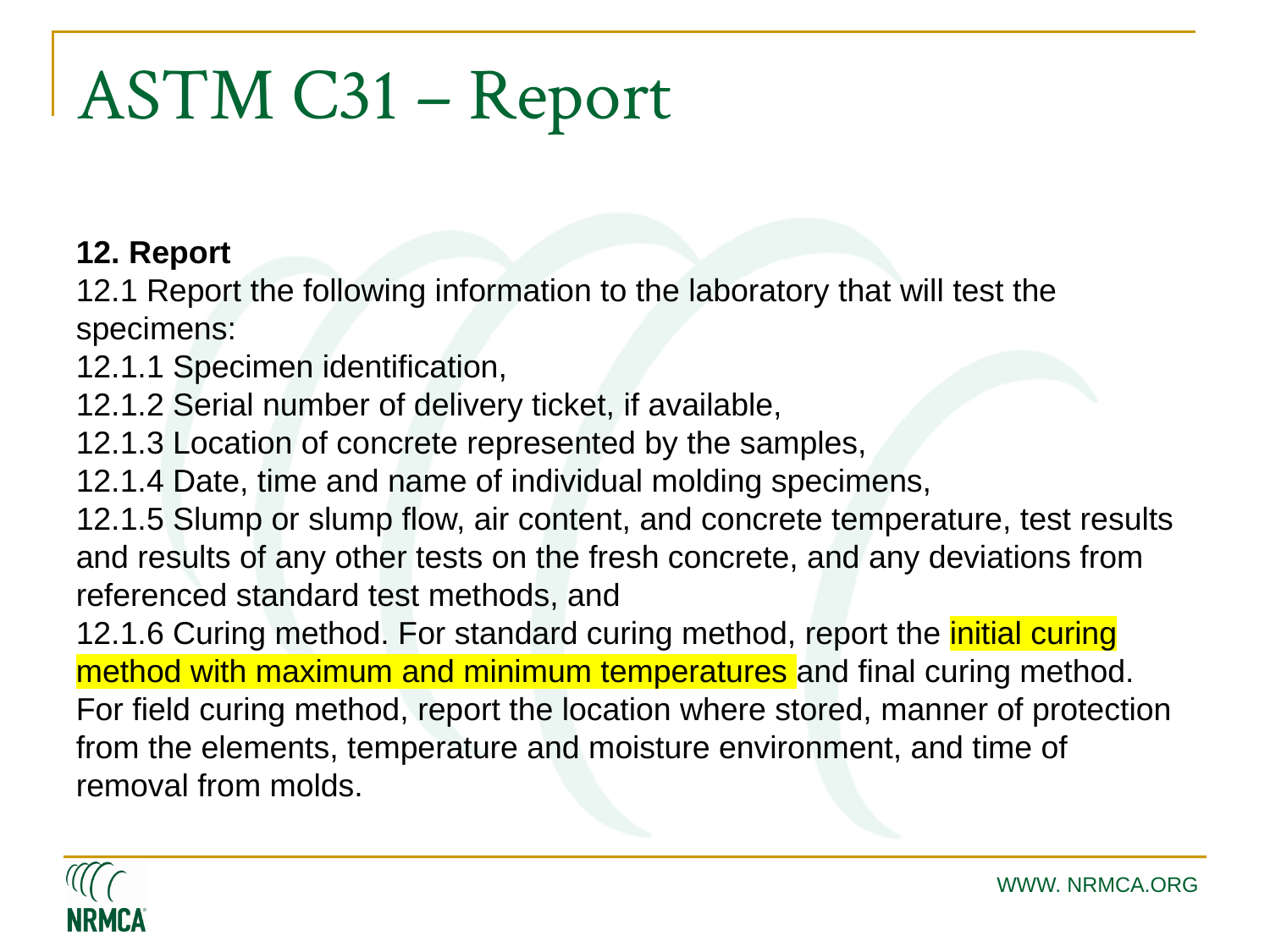

# ASTM C31 – Report

12. Report
12.1 Report the following information to the laboratory that will test the specimens:
12.1.1 Specimen identification,
12.1.2 Serial number of delivery ticket, if available,
12.1.3 Location of concrete represented by the samples,
12.1.4 Date, time and name of individual molding specimens,
12.1.5 Slump or slump flow, air content, and concrete temperature, test results and results of any other tests on the fresh concrete, and any deviations from referenced standard test methods, and
12.1.6 Curing method. For standard curing method, report the initial curing method with maximum and minimum temperatures and final curing method. For field curing method, report the location where stored, manner of protection from the elements, temperature and moisture environment, and time of removal from molds.